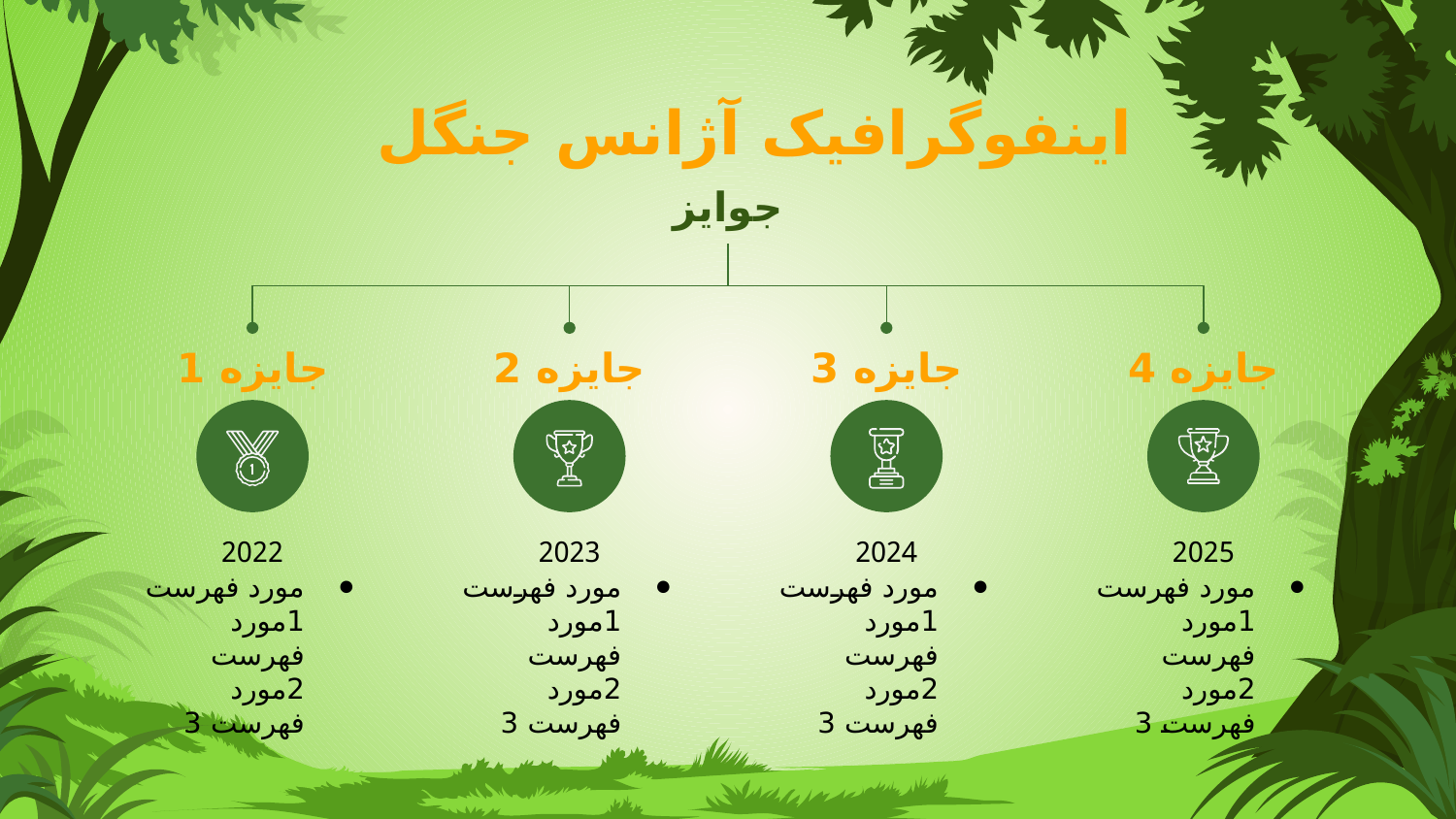

# اینفوگرافیک آژانس جنگل
جوایز
جایزه 1
2022
مورد فهرست 1مورد فهرست 2مورد فهرست 3
جایزه 2
2023
مورد فهرست 1مورد فهرست 2مورد فهرست 3
جایزه 3
2024
مورد فهرست 1مورد فهرست 2مورد فهرست 3
جایزه 4
2025
مورد فهرست 1مورد فهرست 2مورد فهرست 3